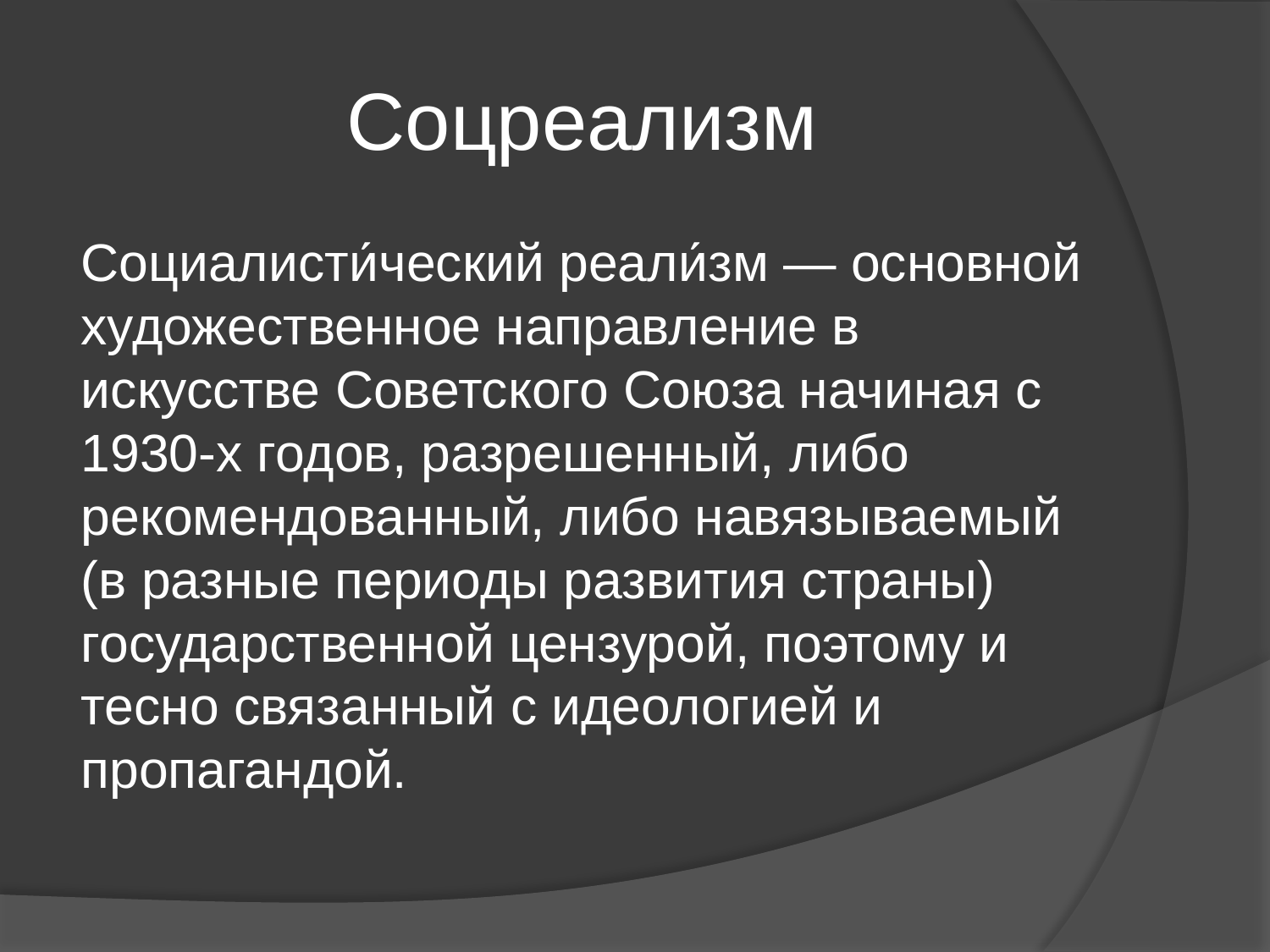

# Соцреализм
Социалисти́ческий реали́зм — основной художественное направление в искусстве Советского Союза начиная с 1930-х годов, разрешенный, либо рекомендованный, либо навязываемый (в разные периоды развития страны) государственной цензурой, поэтому и тесно связанный с идеологией и пропагандой.